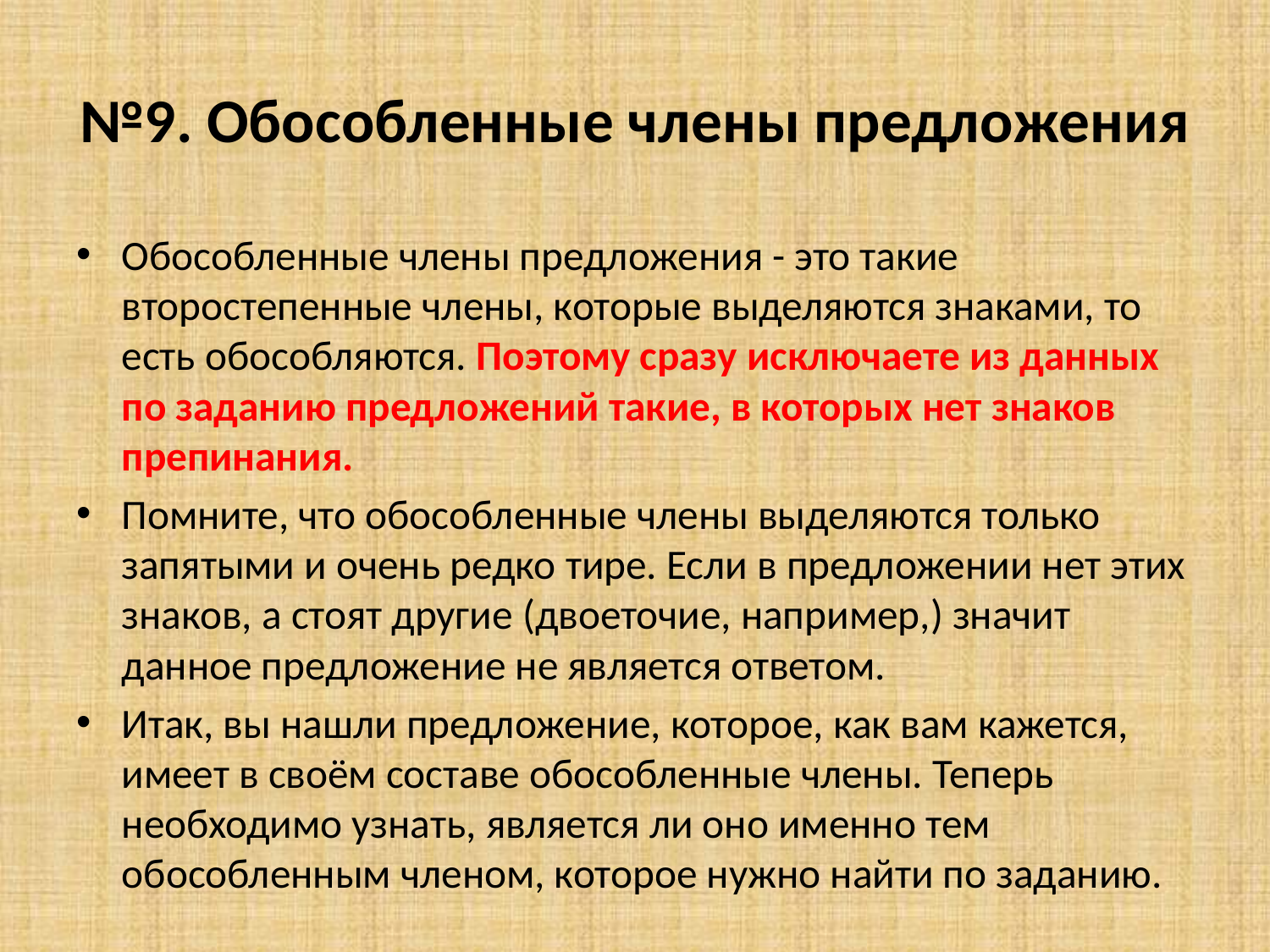

# №9. Обособленные члены предложения
Обособленные члены предложения - это такие второстепенные члены, которые выделяются знаками, то есть обособляются. Поэтому сразу исключаете из данных по заданию предложений такие, в которых нет знаков препинания.
Помните, что обособленные члены выделяются только запятыми и очень редко тире. Если в предложении нет этих знаков, а стоят другие (двоеточие, например,) значит данное предложение не является ответом.
Итак, вы нашли предложение, которое, как вам кажется, имеет в своём составе обособленные члены. Теперь необходимо узнать, является ли оно именно тем обособленным членом, которое нужно найти по заданию.